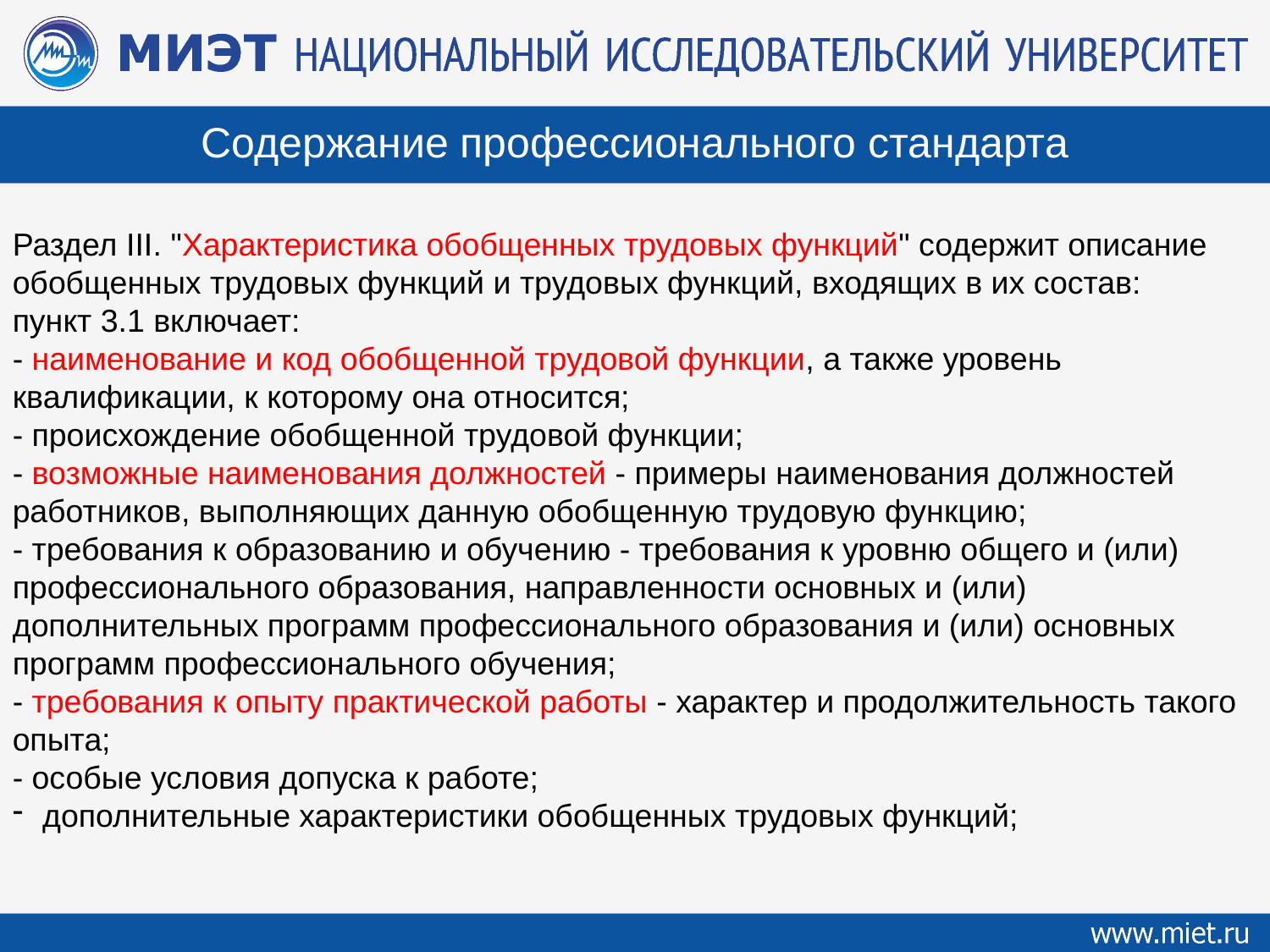

Содержание профессионального стандарта
Раздел III. "Характеристика обобщенных трудовых функций" содержит описание обобщенных трудовых функций и трудовых функций, входящих в их состав:
пункт 3.1 включает:
- наименование и код обобщенной трудовой функции, а также уровень квалификации, к которому она относится;
- происхождение обобщенной трудовой функции;
- возможные наименования должностей - примеры наименования должностей работников, выполняющих данную обобщенную трудовую функцию;
- требования к образованию и обучению - требования к уровню общего и (или) профессионального образования, направленности основных и (или) дополнительных программ профессионального образования и (или) основных программ профессионального обучения;
- требования к опыту практической работы - характер и продолжительность такого опыта;
- особые условия допуска к работе;
дополнительные характеристики обобщенных трудовых функций;